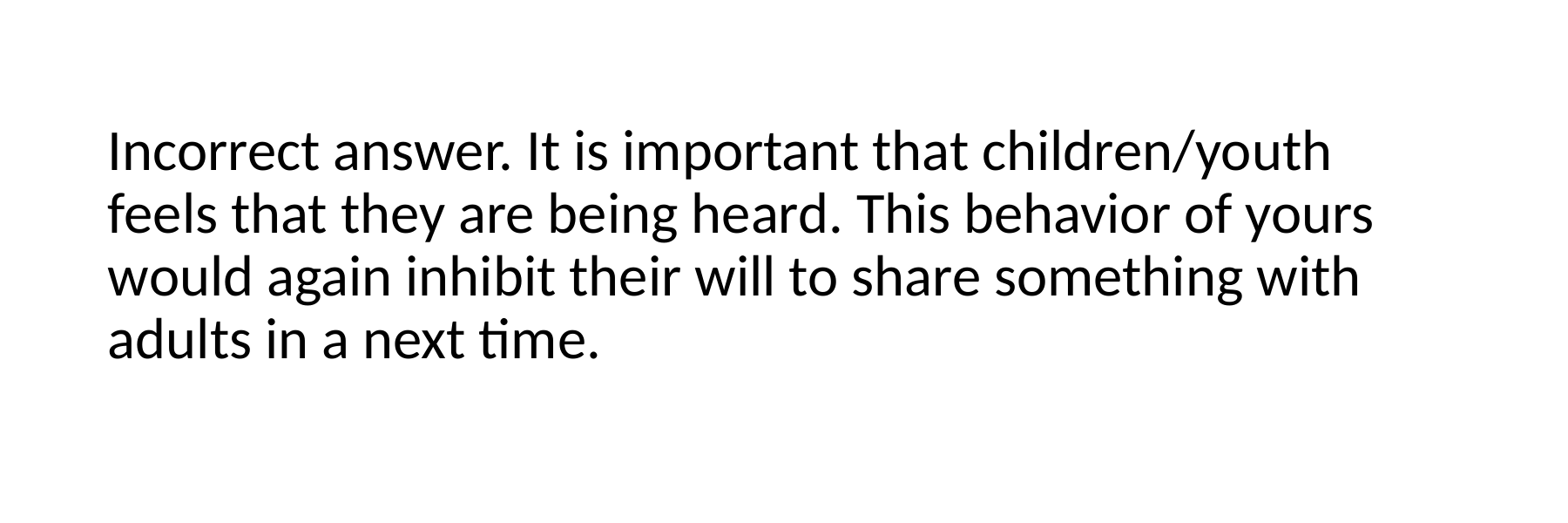

Incorrect answer. It is important that children/youth feels that they are being heard. This behavior of yours would again inhibit their will to share something with adults in a next time.